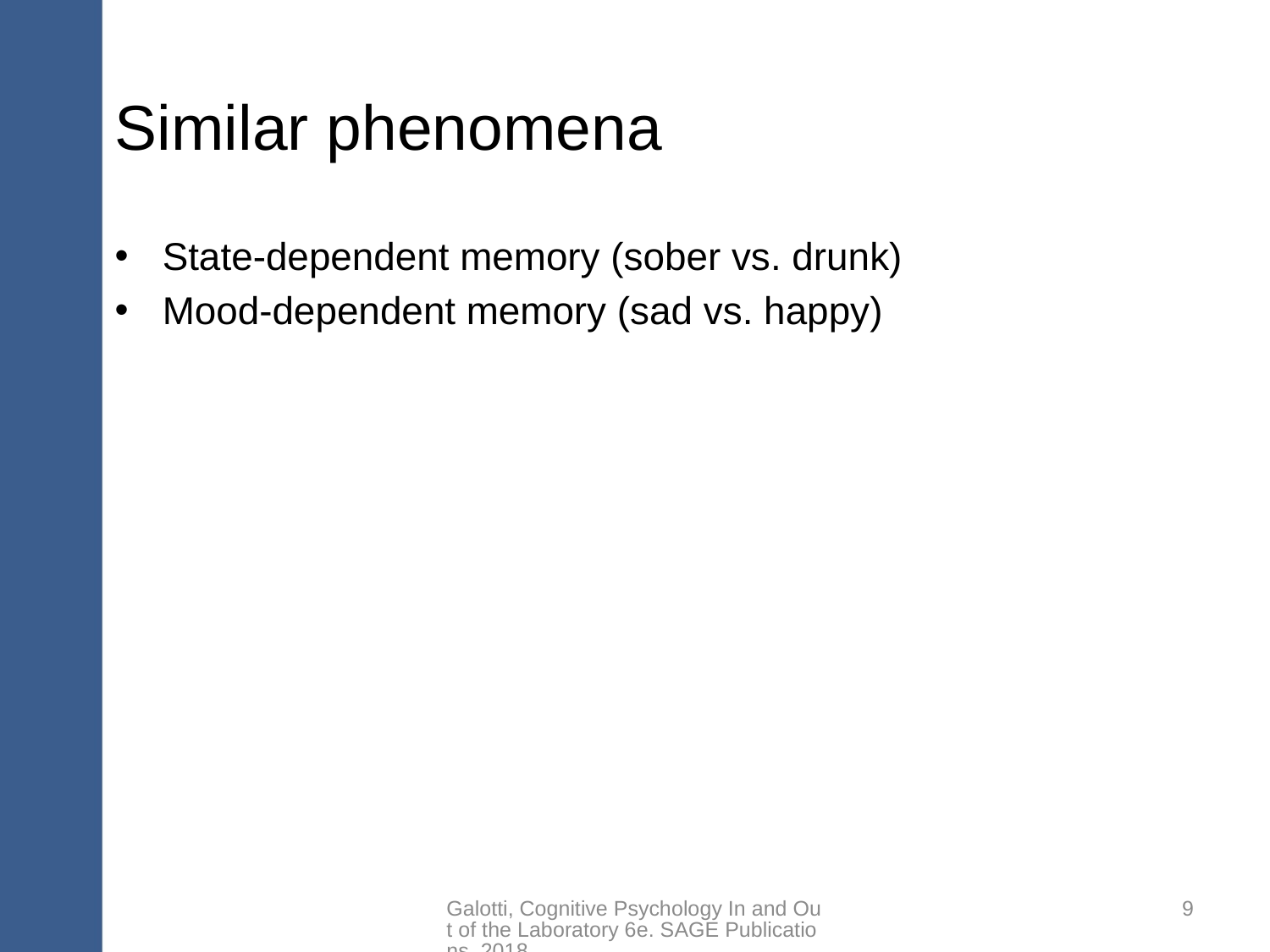

# Similar phenomena
State-dependent memory (sober vs. drunk)
Mood-dependent memory (sad vs. happy)
Galotti, Cognitive Psychology In and Out of the Laboratory 6e. SAGE Publications, 2018.
9